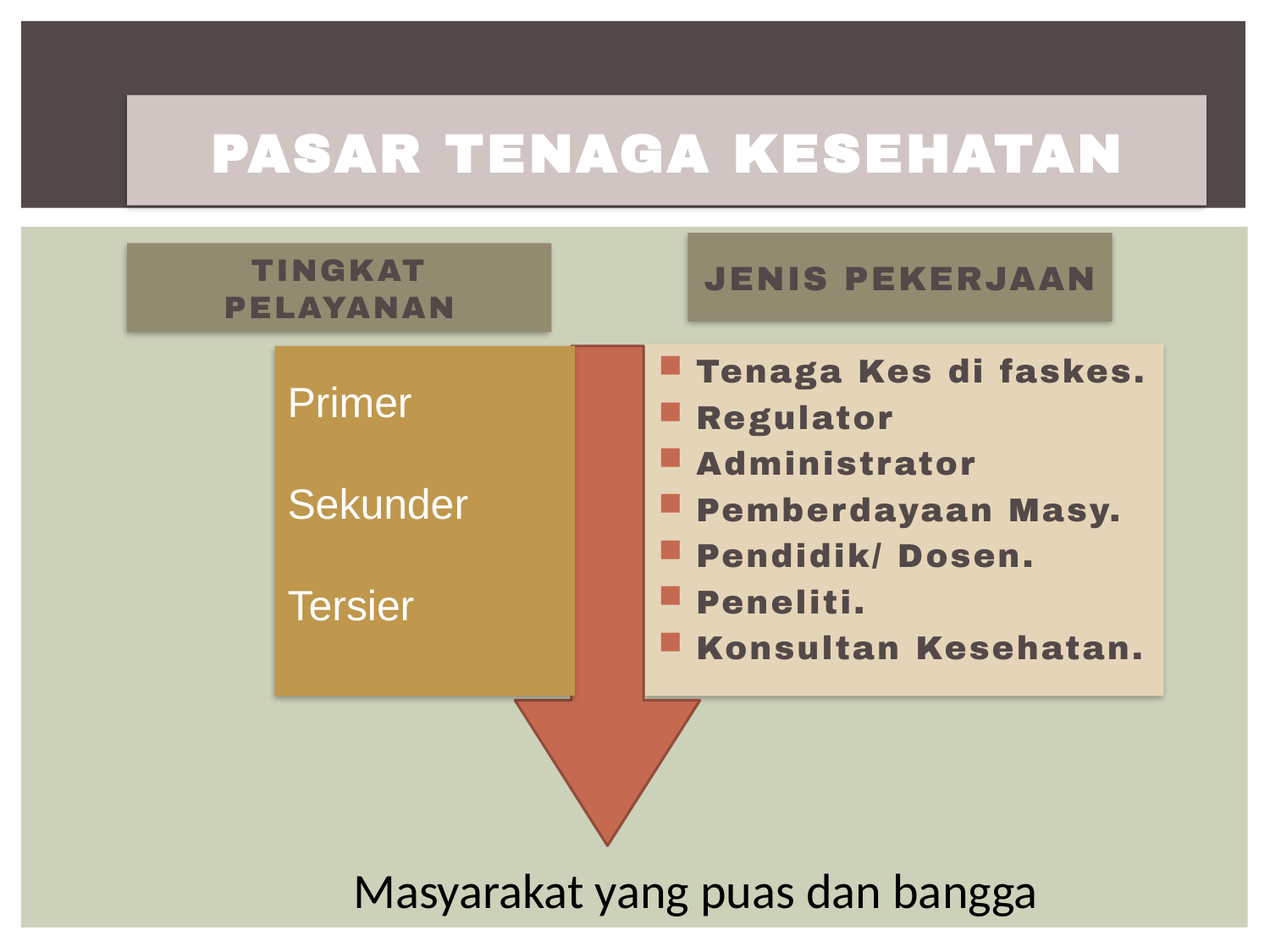

# PASAR TENAGA KESEHATAN
JENIS PEKERJAAN
TINGKAT PELAYANAN
Tenaga Kes di faskes.
Regulator
Administrator
Pemberdayaan Masy.
Pendidik/ Dosen.
Peneliti.
Konsultan Kesehatan.

Primer

Sekunder

Tersier

Masyarakat yang puas dan bangga